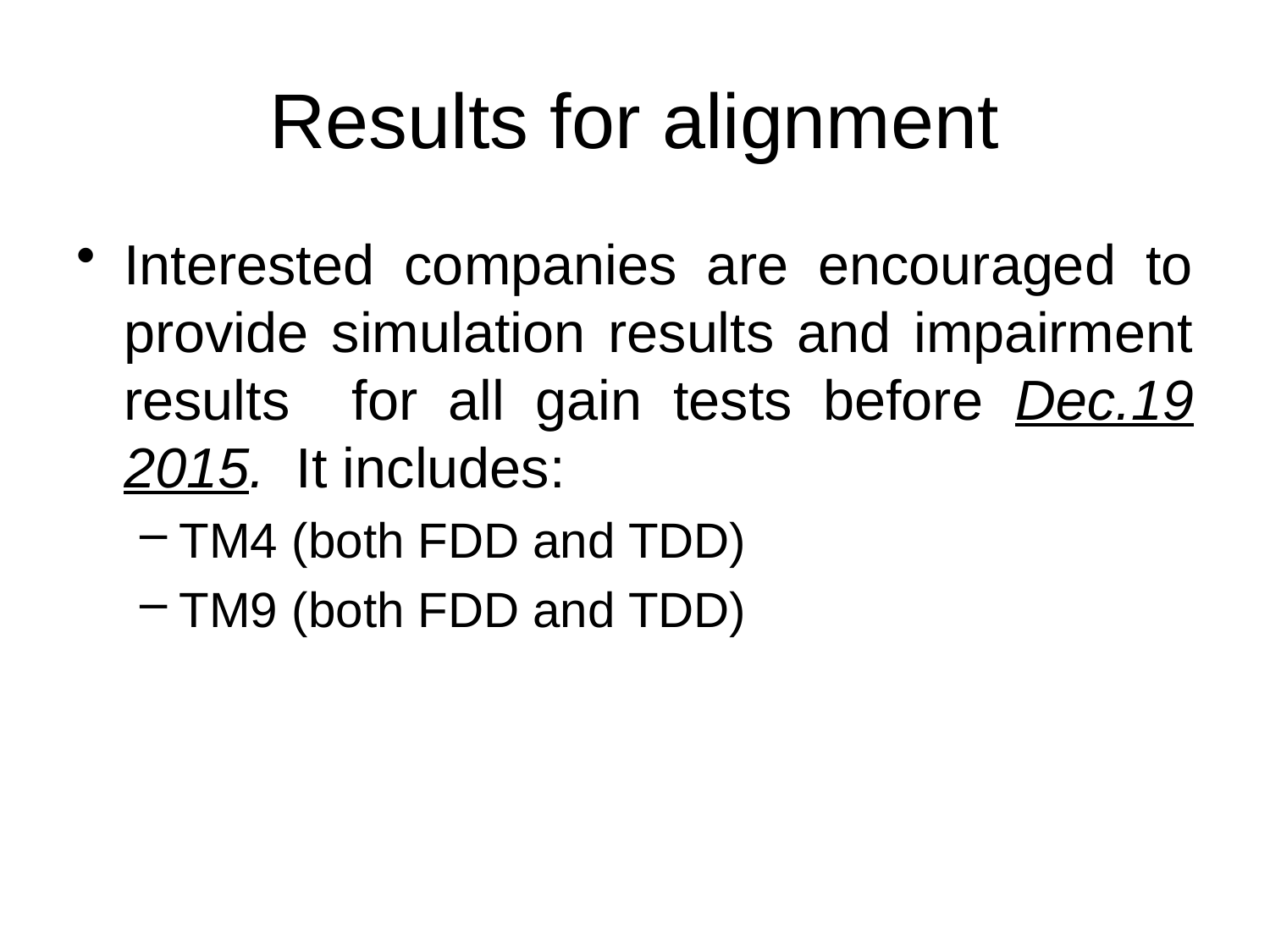

# Results for alignment
Interested companies are encouraged to provide simulation results and impairment results  for all gain tests before Dec.19 2015.  It includes:
TM4 (both FDD and TDD)
TM9 (both FDD and TDD)